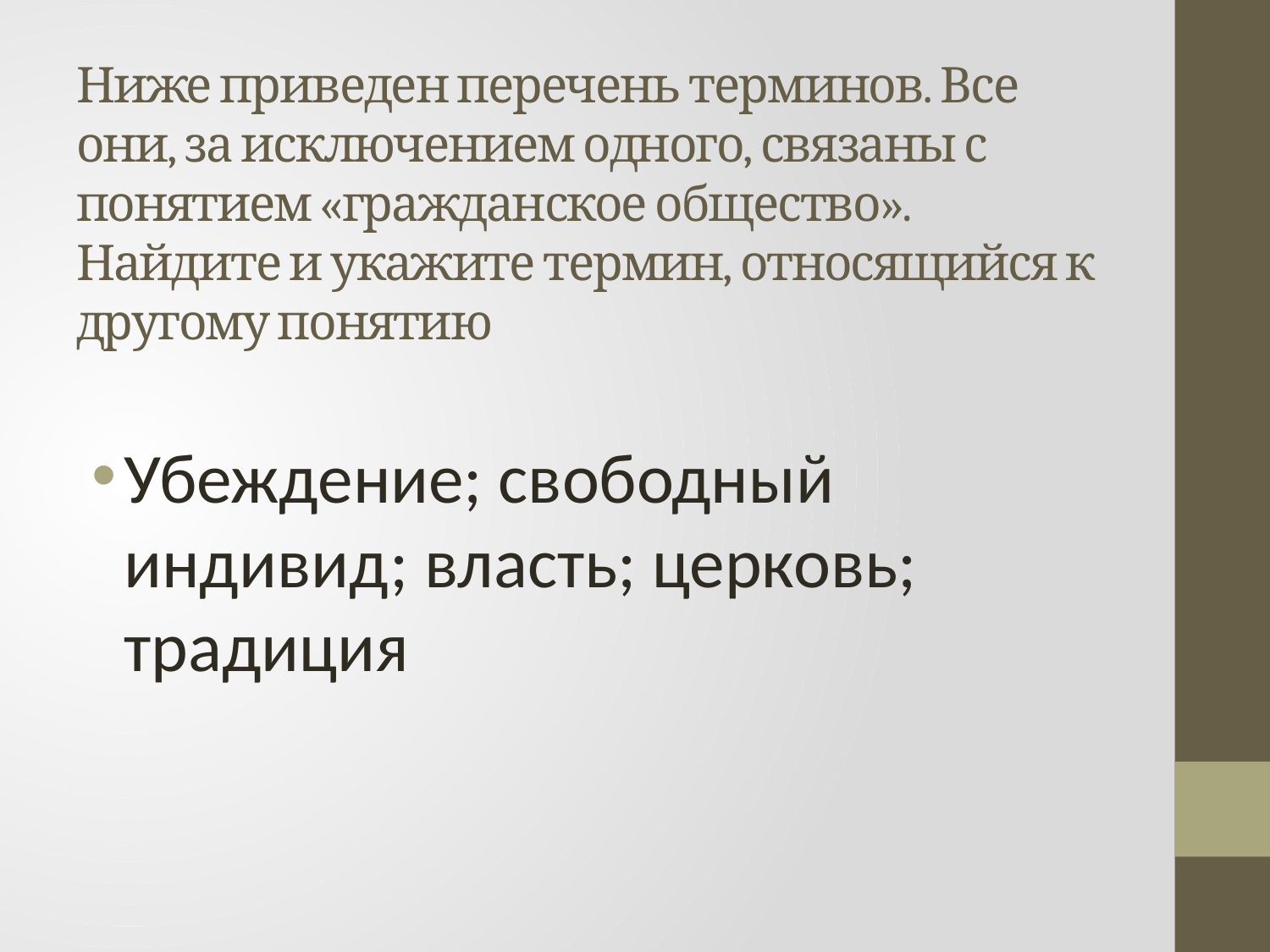

# Ниже приведен перечень терминов. Все они, за исключением одного, связаны с понятием «гражданское общество». Найдите и укажите термин, относящийся к другому понятию
Убеждение; свободный индивид; власть; церковь; традиция